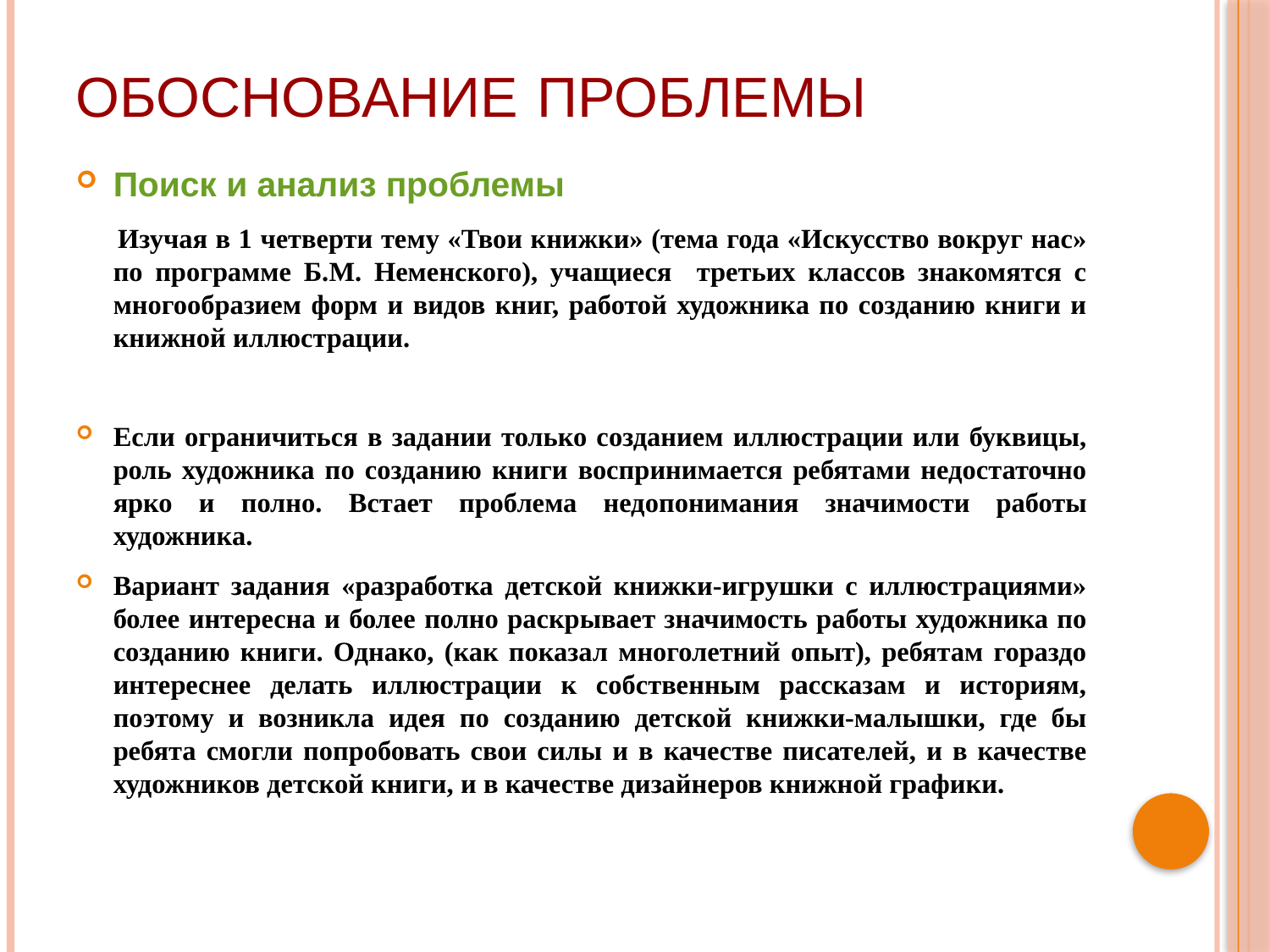

# Обоснование проблемы
Поиск и анализ проблемы
    		Изучая в 1 четверти тему «Твои книжки» (тема года «Искусство вокруг нас» по программе Б.М. Неменского), учащиеся  третьих классов знакомятся с многообразием форм и видов книг, работой художника по созданию книги и книжной иллюстрации.

Если ограничиться в задании только созданием иллюстрации или буквицы, роль художника по созданию книги воспринимается ребятами недостаточно ярко и полно. Встает проблема недопонимания значимости работы художника.
Вариант задания «разработка детской книжки-игрушки с иллюстрациями» более интересна и более полно раскрывает значимость работы художника по созданию книги. Однако, (как показал многолетний опыт), ребятам гораздо интереснее делать иллюстрации к собственным рассказам и историям, поэтому и возникла идея по созданию детской книжки-малышки, где бы ребята смогли попробовать свои силы и в качестве писателей, и в качестве художников детской книги, и в качестве дизайнеров книжной графики.